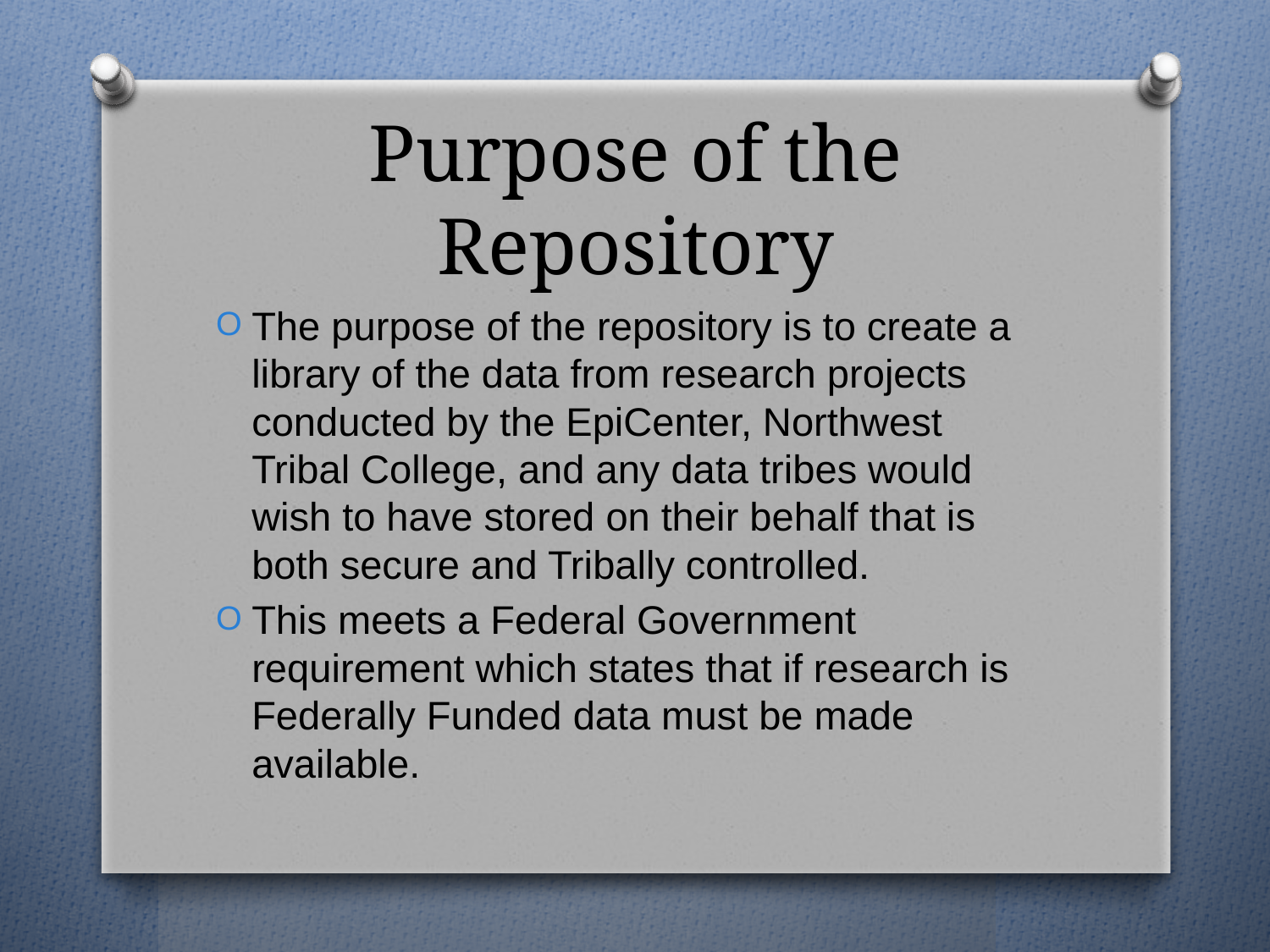

# Purpose of the Repository
The purpose of the repository is to create a library of the data from research projects conducted by the EpiCenter, Northwest Tribal College, and any data tribes would wish to have stored on their behalf that is both secure and Tribally controlled.
This meets a Federal Government requirement which states that if research is Federally Funded data must be made available.